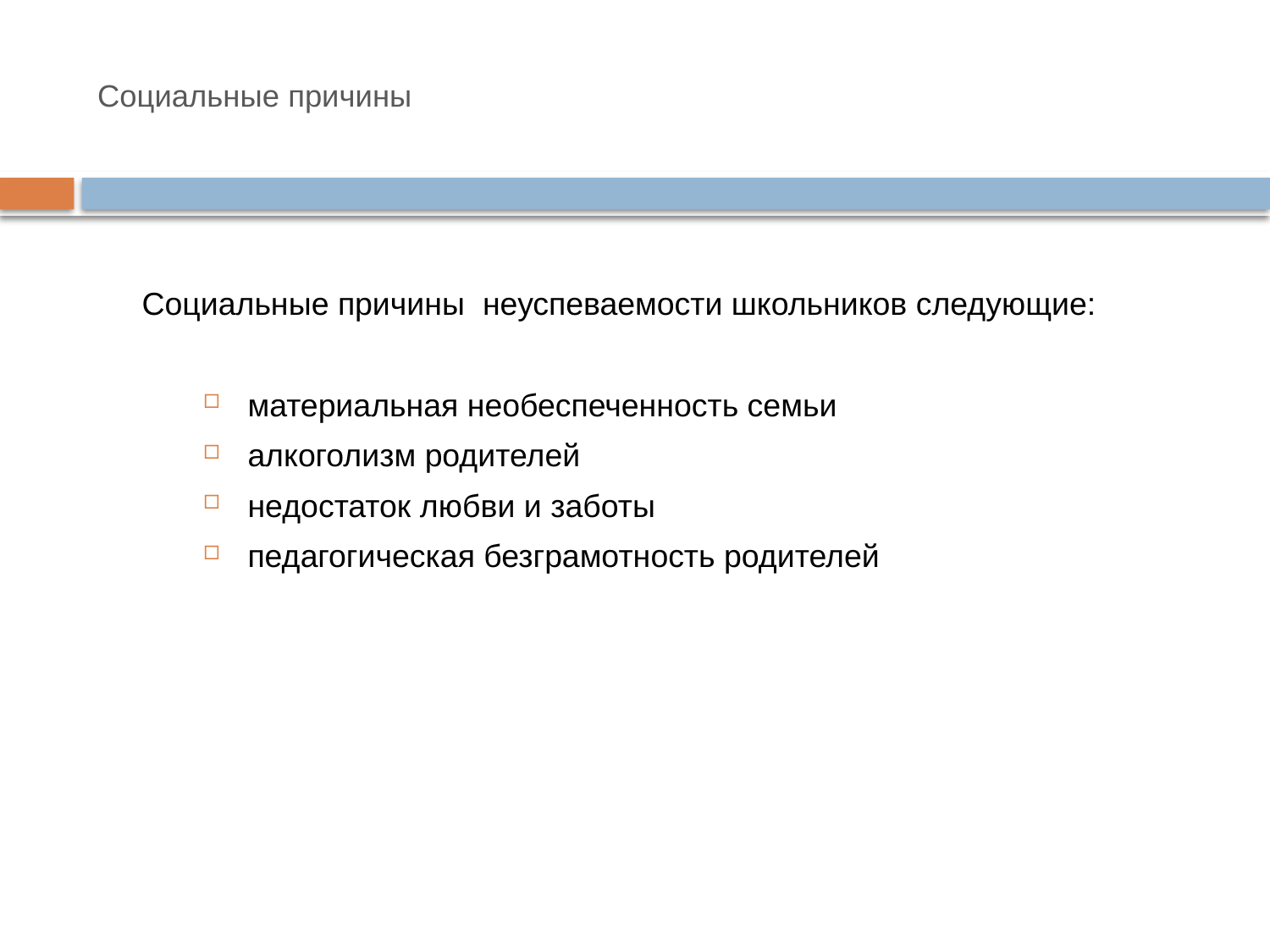

# Социальные причины
	Социальные причины  неуспеваемости школьников следующие:

материальная необеспеченность семьи
алкоголизм родителей
недостаток любви и заботы
педагогическая безграмотность родителей